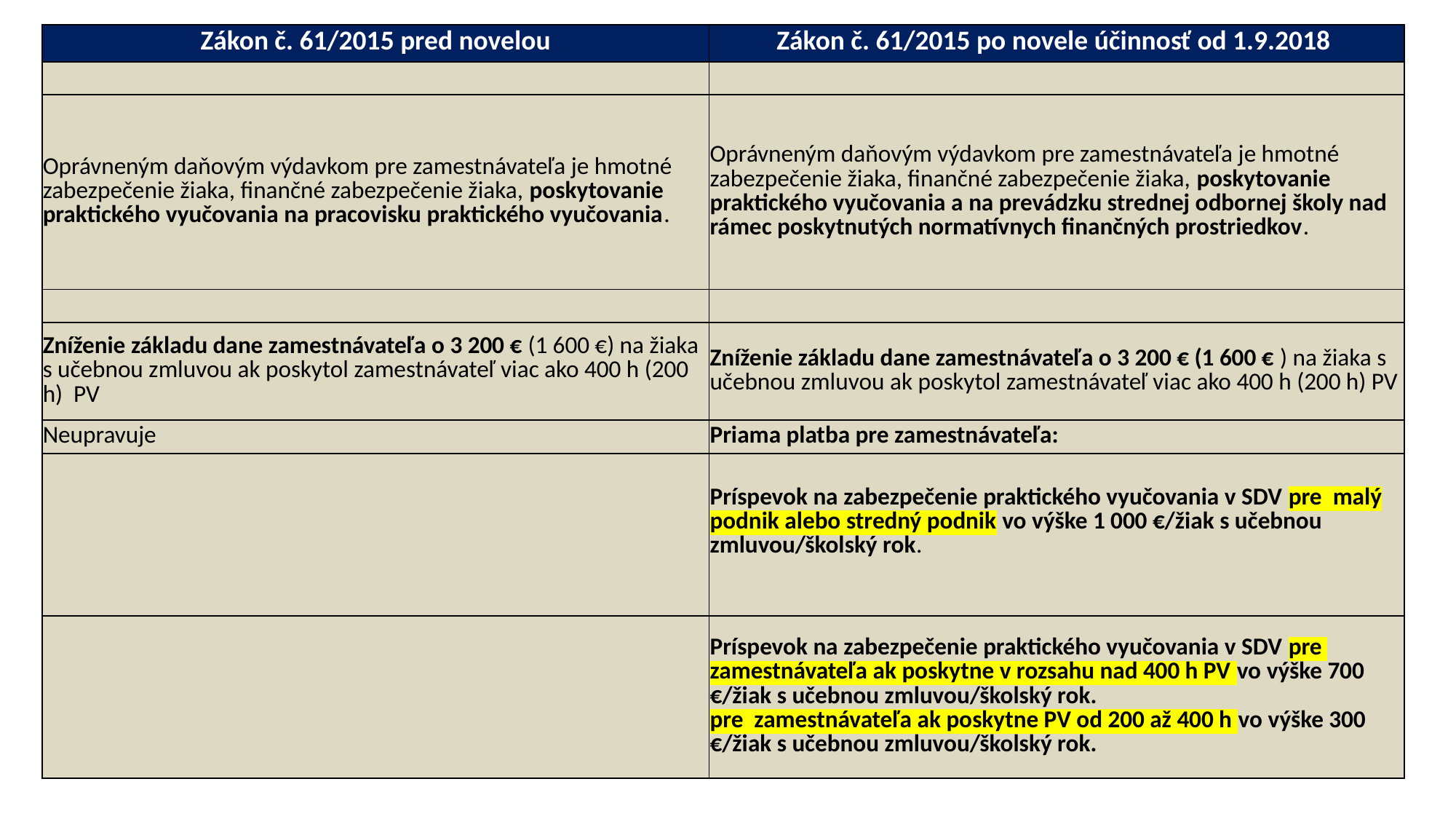

| Zákon č. 61/2015 pred novelou | Zákon č. 61/2015 po novele účinnosť od 1.9.2018 |
| --- | --- |
|  |  |
| Oprávneným daňovým výdavkom pre zamestnávateľa je hmotné zabezpečenie žiaka, finančné zabezpečenie žiaka, poskytovanie praktického vyučovania na pracovisku praktického vyučovania. | Oprávneným daňovým výdavkom pre zamestnávateľa je hmotné zabezpečenie žiaka, finančné zabezpečenie žiaka, poskytovanie praktického vyučovania a na prevádzku strednej odbornej školy nad rámec poskytnutých normatívnych finančných prostriedkov. |
|  |  |
| Zníženie základu dane zamestnávateľa o 3 200 € (1 600 €) na žiaka s učebnou zmluvou ak poskytol zamestnávateľ viac ako 400 h (200 h) PV | Zníženie základu dane zamestnávateľa o 3 200 € (1 600 € ) na žiaka s učebnou zmluvou ak poskytol zamestnávateľ viac ako 400 h (200 h) PV |
| Neupravuje | Priama platba pre zamestnávateľa: |
|  | Príspevok na zabezpečenie praktického vyučovania v SDV pre malý podnik alebo stredný podnik vo výške 1 000 €/žiak s učebnou zmluvou/školský rok. |
|  | Príspevok na zabezpečenie praktického vyučovania v SDV pre zamestnávateľa ak poskytne v rozsahu nad 400 h PV vo výške 700 €/žiak s učebnou zmluvou/školský rok. pre zamestnávateľa ak poskytne PV od 200 až 400 h vo výške 300 €/žiak s učebnou zmluvou/školský rok. |